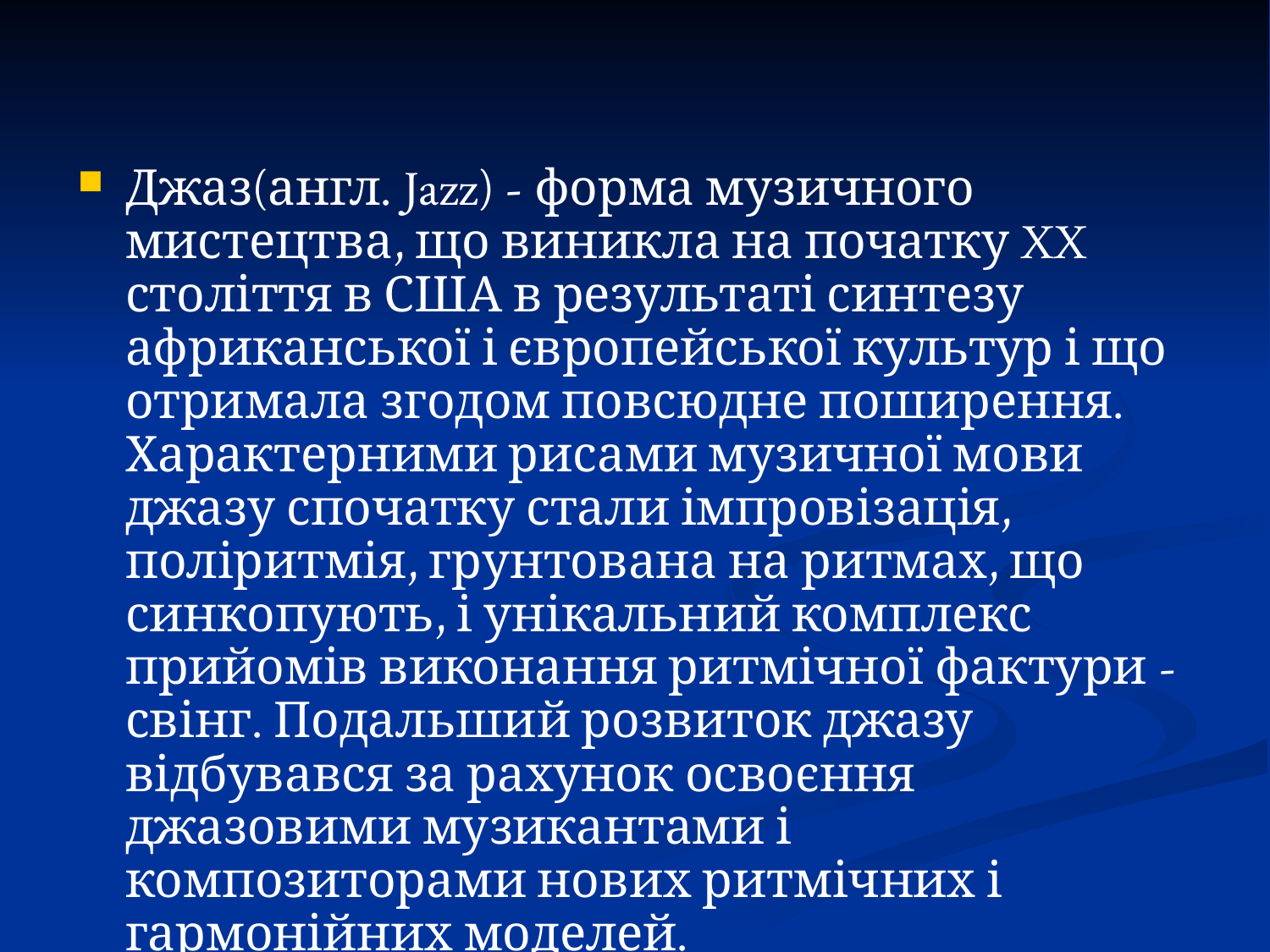

Джаз(англ. Jazz) - форма музичного мистецтва, що виникла на початку XX століття в США в результаті синтезу африканської і європейської культур і що отримала згодом повсюдне поширення. Характерними рисами музичної мови джазу спочатку стали імпровізація, поліритмія, грунтована на ритмах, що синкопують, і унікальний комплекс прийомів виконання ритмічної фактури - свінг. Подальший розвиток джазу відбувався за рахунок освоєння джазовими музикантами і композиторами нових ритмічних і гармонійних моделей.